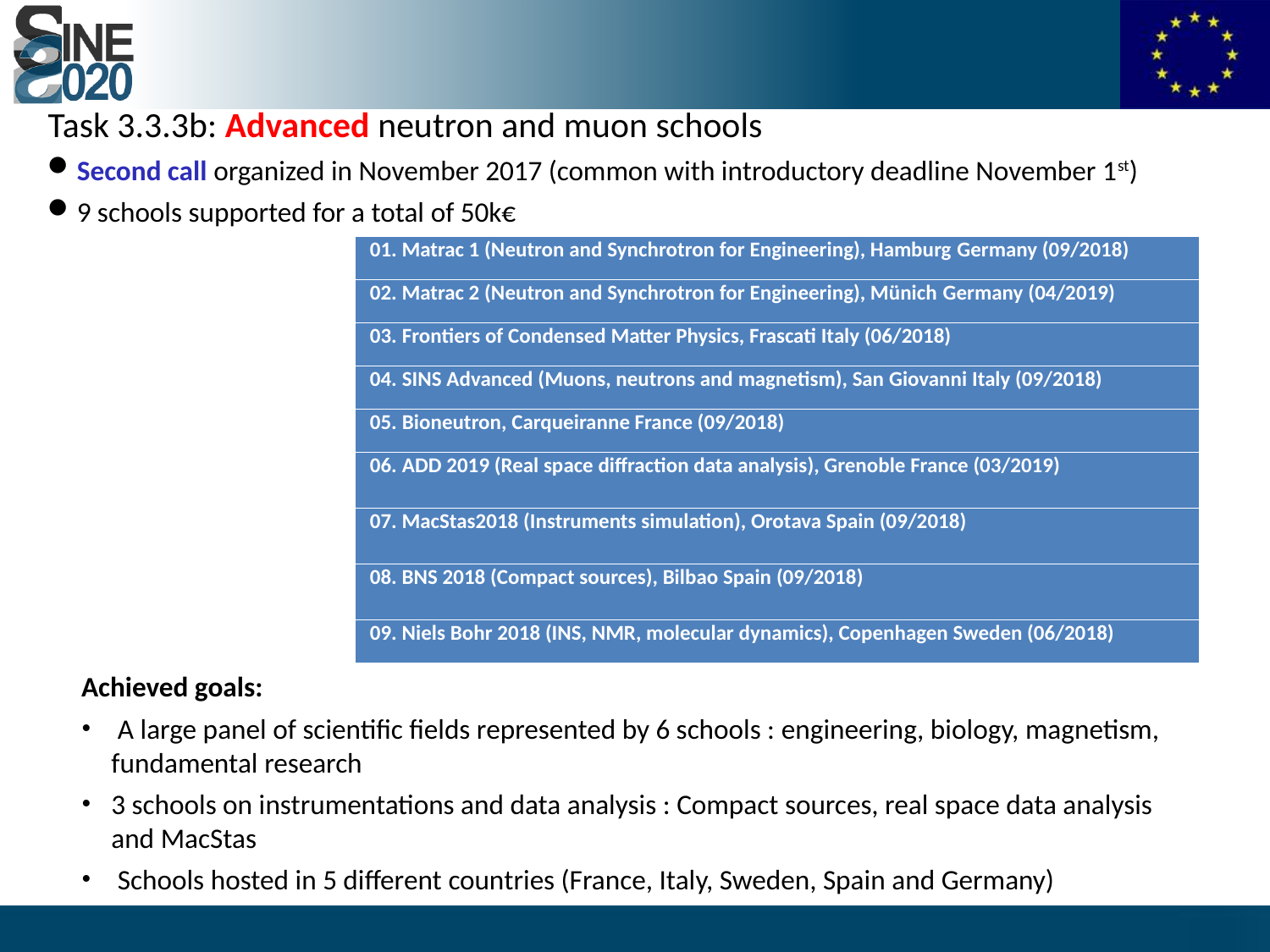

Task 3.3.3b: Advanced neutron and muon schools
Second call organized in November 2017 (common with introductory deadline November 1st)
9 schools supported for a total of 50k€
| 01. Matrac 1 (Neutron and Synchrotron for Engineering), Hamburg Germany (09/2018) |
| --- |
| 02. Matrac 2 (Neutron and Synchrotron for Engineering), Münich Germany (04/2019) |
| 03. Frontiers of Condensed Matter Physics, Frascati Italy (06/2018) |
| 04. SINS Advanced (Muons, neutrons and magnetism), San Giovanni Italy (09/2018) |
| 05. Bioneutron, Carqueiranne France (09/2018) |
| 06. ADD 2019 (Real space diffraction data analysis), Grenoble France (03/2019) |
| 07. MacStas2018 (Instruments simulation), Orotava Spain (09/2018) |
| 08. BNS 2018 (Compact sources), Bilbao Spain (09/2018) |
| 09. Niels Bohr 2018 (INS, NMR, molecular dynamics), Copenhagen Sweden (06/2018) |
Achieved goals:
 A large panel of scientific fields represented by 6 schools : engineering, biology, magnetism, fundamental research
3 schools on instrumentations and data analysis : Compact sources, real space data analysis and MacStas
 Schools hosted in 5 different countries (France, Italy, Sweden, Spain and Germany)